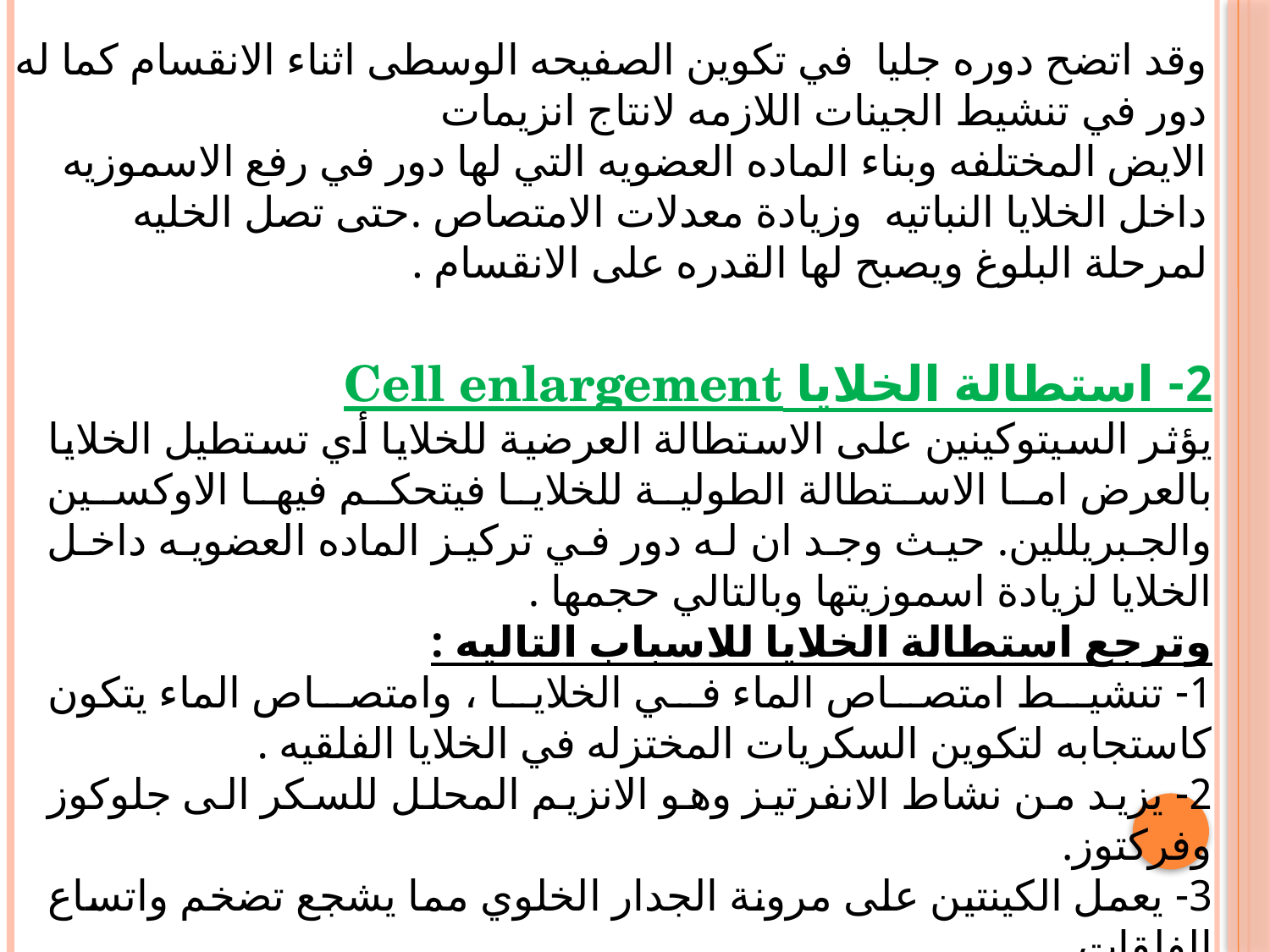

وقد اتضح دوره جليا  في تكوين الصفيحه الوسطى اثناء الانقسام كما له دور في تنشيط الجينات اللازمه لانتاج انزيمات
الايض المختلفه وبناء الماده العضويه التي لها دور في رفع الاسموزيه داخل الخلايا النباتيه  وزيادة معدلات الامتصاص .حتى تصل الخليه لمرحلة البلوغ ويصبح لها القدره على الانقسام .

2- استطالة الخلايا Cell enlargement
يؤثر السيتوكينين على الاستطالة العرضية للخلايا أي تستطيل الخلايا بالعرض اما الاستطالة الطولية للخلايا فيتحكم فيها الاوكسين والجبريللين. حيث وجد ان له دور في تركيز الماده العضويه داخل الخلايا لزيادة اسموزيتها وبالتالي حجمها .
وترجع استطالة الخلايا للاسباب التاليه :
1- تنشيط امتصاص الماء في الخلايا ، وامتصاص الماء يتكون كاستجابه لتكوين السكريات المختزله في الخلايا الفلقيه .
2- يزيد من نشاط الانفرتيز وهو الانزيم المحلل للسكر الى جلوكوز وفركتوز.
3- يعمل الكينتين على مرونة الجدار الخلوي مما يشجع تضخم واتساع الفلقات .